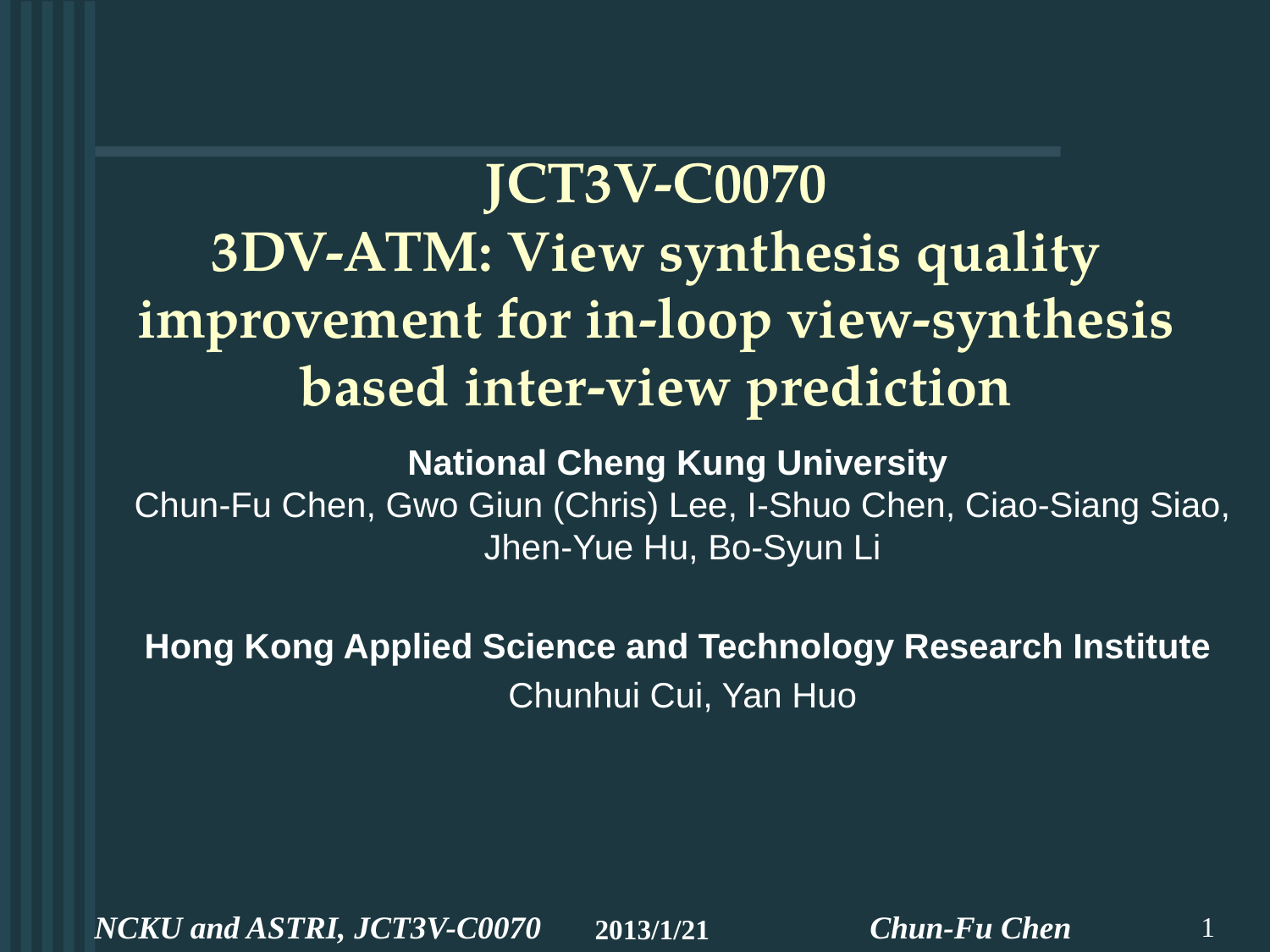

# JCT3V-C0070 3DV-ATM: View synthesis quality improvement for in-loop view-synthesis based inter-view prediction
National Cheng Kung University
Chun-Fu Chen, Gwo Giun (Chris) Lee, I-Shuo Chen, Ciao-Siang Siao, Jhen-Yue Hu, Bo-Syun Li

Hong Kong Applied Science and Technology Research Institute
Chunhui Cui, Yan Huo
1
2013/1/21